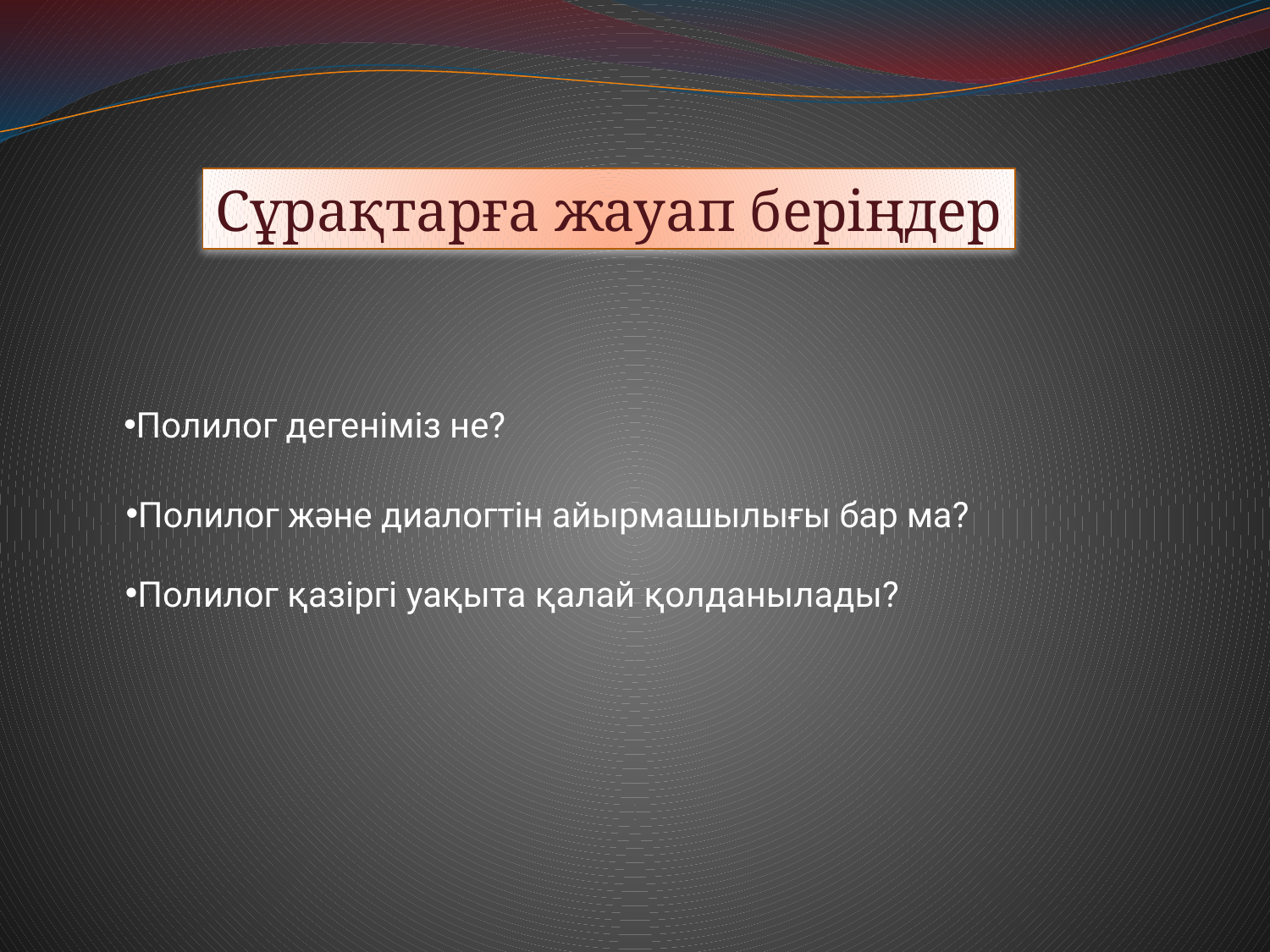

Сұрақтарға жауап беріңдер
Полилог дегеніміз не?
Полилог және диалогтін айырмашылығы бар ма?
Полилог қазіргі уақыта қалай қолданылады?